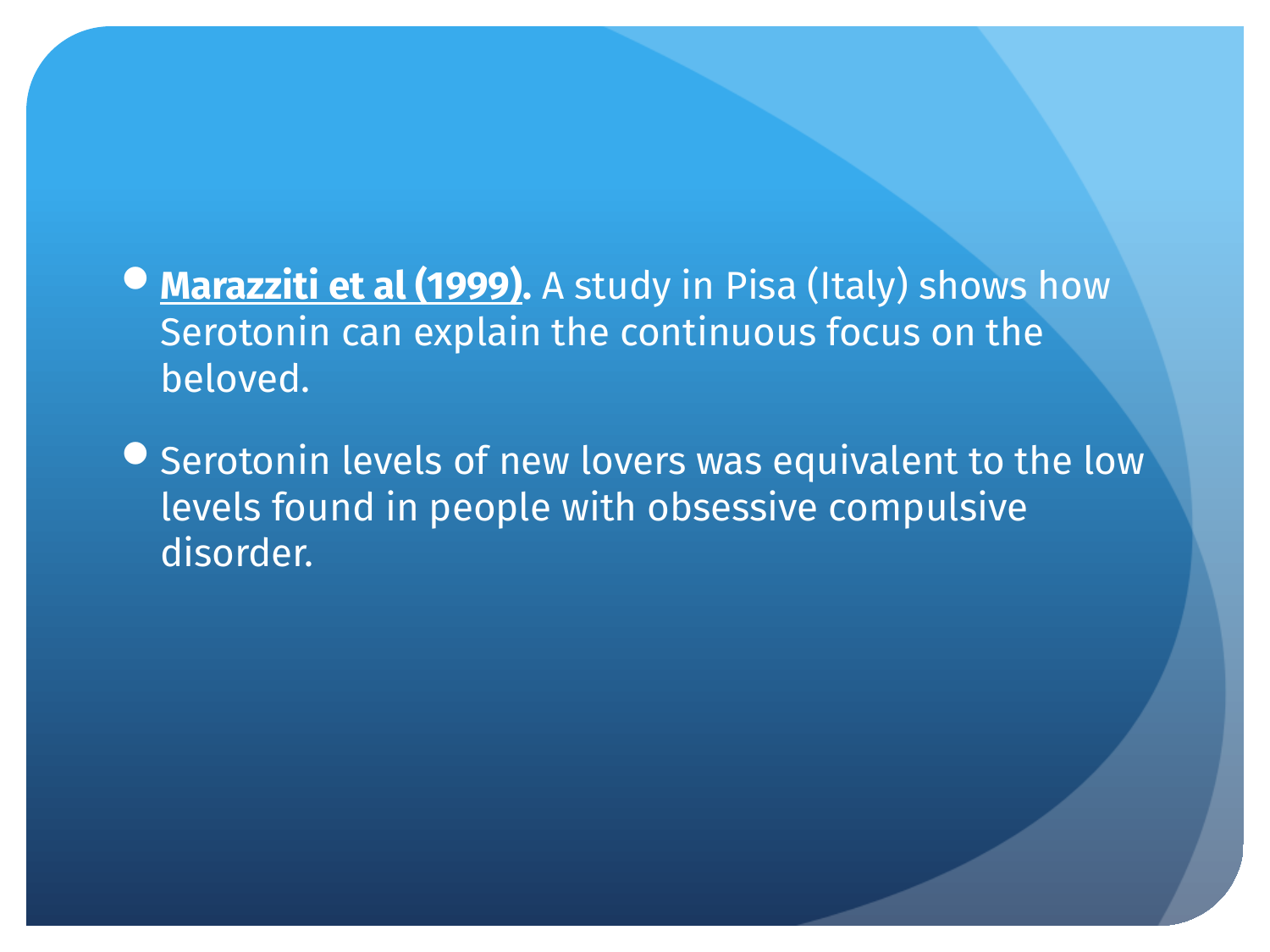

#
Marazziti et al (1999). A study in Pisa (Italy) shows how Serotonin can explain the continuous focus on the beloved.
Serotonin levels of new lovers was equivalent to the low levels found in people with obsessive compulsive disorder.